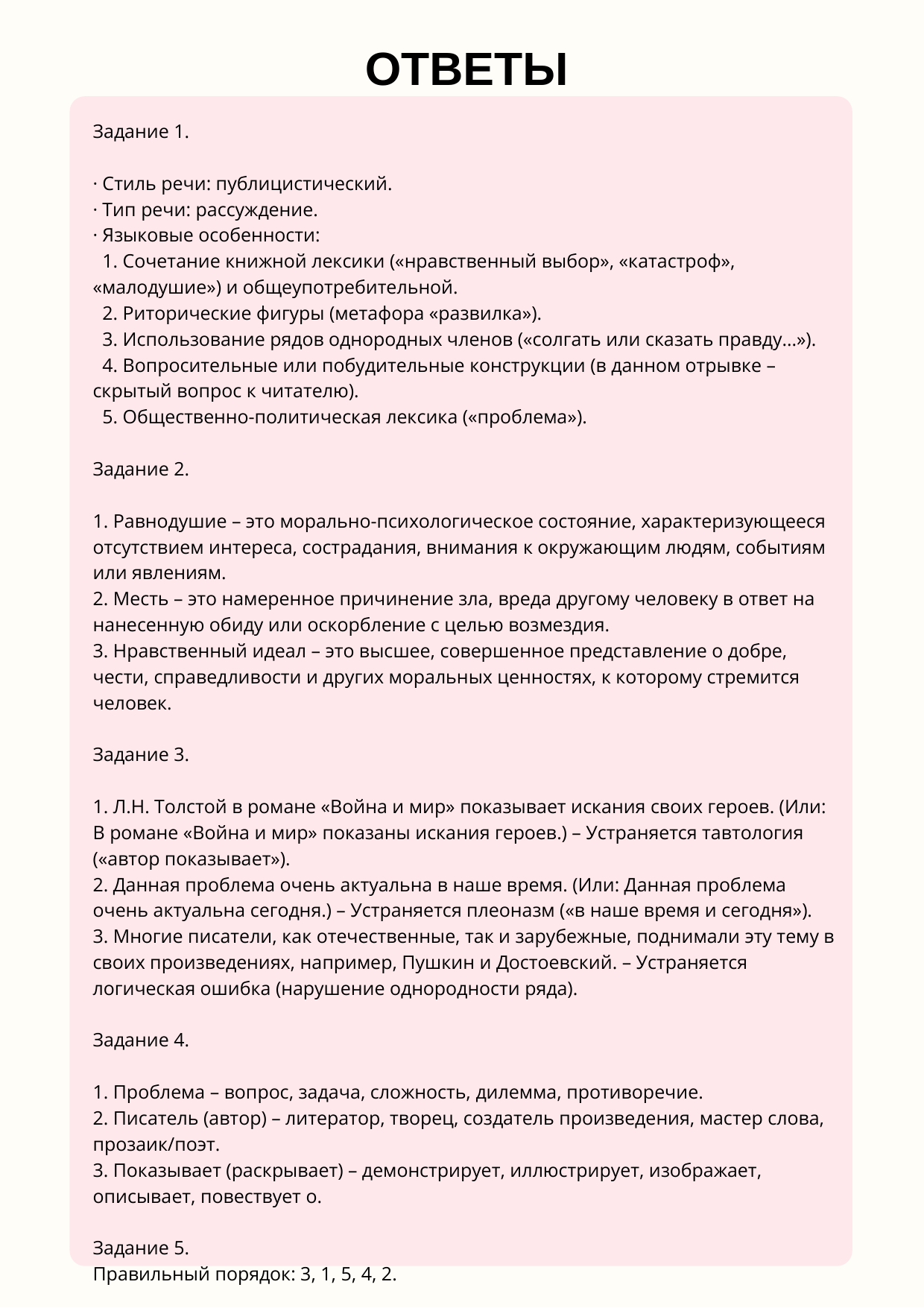

ОТВЕТЫ

Задание 1.

· Стиль речи: публицистический.
· Тип речи: рассуждение.
· Языковые особенности:
  1. Сочетание книжной лексики («нравственный выбор», «катастроф», «малодушие») и общеупотребительной.
  2. Риторические фигуры (метафора «развилка»).
  3. Использование рядов однородных членов («солгать или сказать правду...»).
  4. Вопросительные или побудительные конструкции (в данном отрывке – скрытый вопрос к читателю).
  5. Общественно-политическая лексика («проблема»).

Задание 2.

1. Равнодушие – это морально-психологическое состояние, характеризующееся отсутствием интереса, сострадания, внимания к окружающим людям, событиям или явлениям.
2. Месть – это намеренное причинение зла, вреда другому человеку в ответ на нанесенную обиду или оскорбление с целью возмездия.
3. Нравственный идеал – это высшее, совершенное представление о добре, чести, справедливости и других моральных ценностях, к которому стремится человек.

Задание 3.

1. Л.Н. Толстой в романе «Война и мир» показывает искания своих героев. (Или: В романе «Война и мир» показаны искания героев.) – Устраняется тавтология («автор показывает»).
2. Данная проблема очень актуальна в наше время. (Или: Данная проблема очень актуальна сегодня.) – Устраняется плеоназм («в наше время и сегодня»).
3. Многие писатели, как отечественные, так и зарубежные, поднимали эту тему в своих произведениях, например, Пушкин и Достоевский. – Устраняется логическая ошибка (нарушение однородности ряда).

Задание 4.

1. Проблема – вопрос, задача, сложность, дилемма, противоречие.
2. Писатель (автор) – литератор, творец, создатель произведения, мастер слова, прозаик/поэт.
3. Показывает (раскрывает) – демонстрирует, иллюстрирует, изображает, описывает, повествует о.

Задание 5.
Правильный порядок: 3, 1, 5, 4, 2.